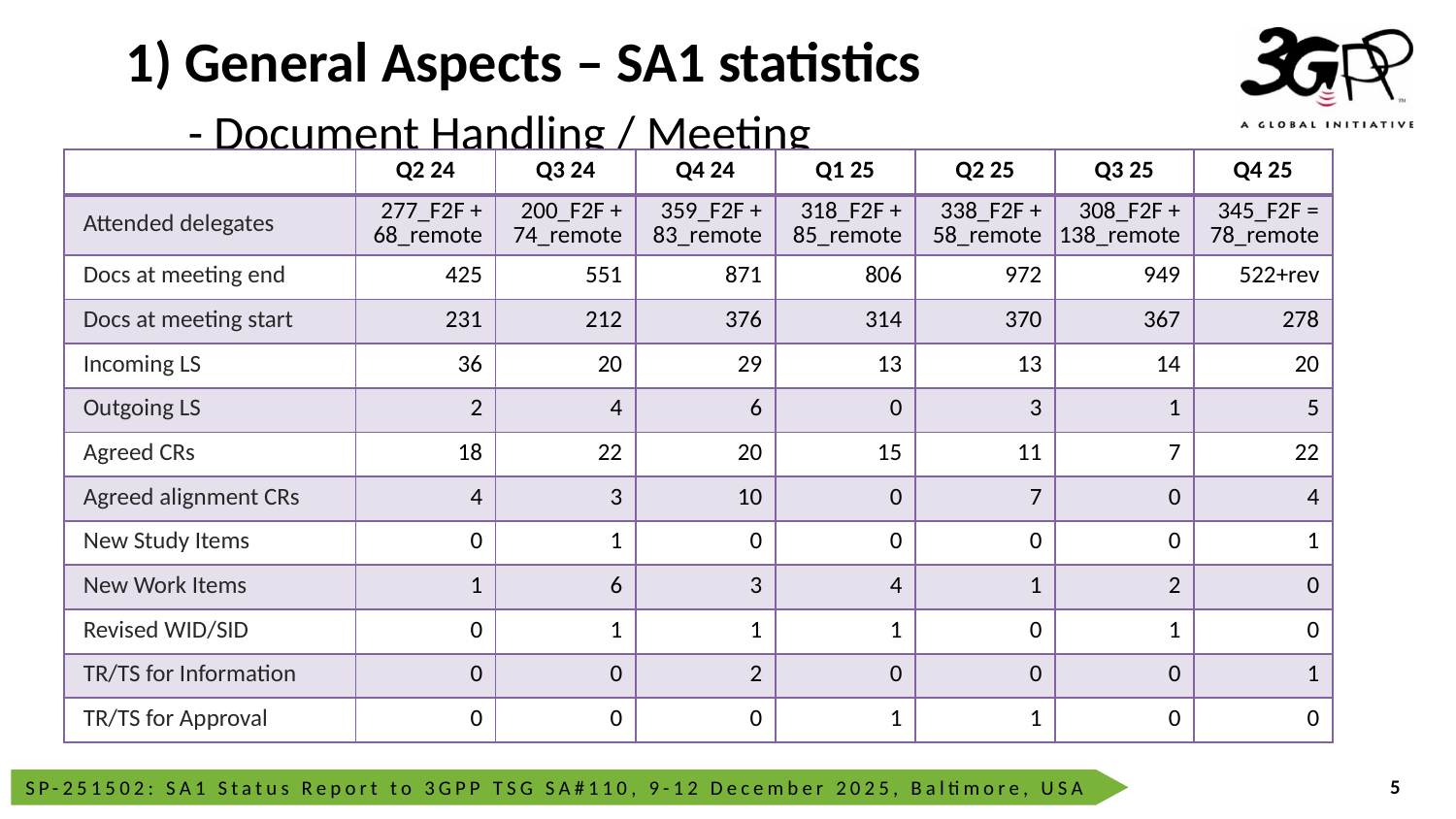

1) General Aspects – SA1 statistics
# - Document Handling / Meeting
|  | Q2 24 | Q3 24 | Q4 24 | Q1 25 | Q2 25 | Q3 25 | Q4 25 |
| --- | --- | --- | --- | --- | --- | --- | --- |
| Attended delegates | 277\_F2F + 68\_remote | 200\_F2F + 74\_remote | 359\_F2F + 83\_remote | 318\_F2F + 85\_remote | 338\_F2F + 58\_remote | 308\_F2F + 138\_remote | 345\_F2F = 78\_remote |
| Docs at meeting end | 425 | 551 | 871 | 806 | 972 | 949 | 522+rev |
| Docs at meeting start | 231 | 212 | 376 | 314 | 370 | 367 | 278 |
| Incoming LS | 36 | 20 | 29 | 13 | 13 | 14 | 20 |
| Outgoing LS | 2 | 4 | 6 | 0 | 3 | 1 | 5 |
| Agreed CRs | 18 | 22 | 20 | 15 | 11 | 7 | 22 |
| Agreed alignment CRs | 4 | 3 | 10 | 0 | 7 | 0 | 4 |
| New Study Items | 0 | 1 | 0 | 0 | 0 | 0 | 1 |
| New Work Items | 1 | 6 | 3 | 4 | 1 | 2 | 0 |
| Revised WID/SID | 0 | 1 | 1 | 1 | 0 | 1 | 0 |
| TR/TS for Information | 0 | 0 | 2 | 0 | 0 | 0 | 1 |
| TR/TS for Approval | 0 | 0 | 0 | 1 | 1 | 0 | 0 |